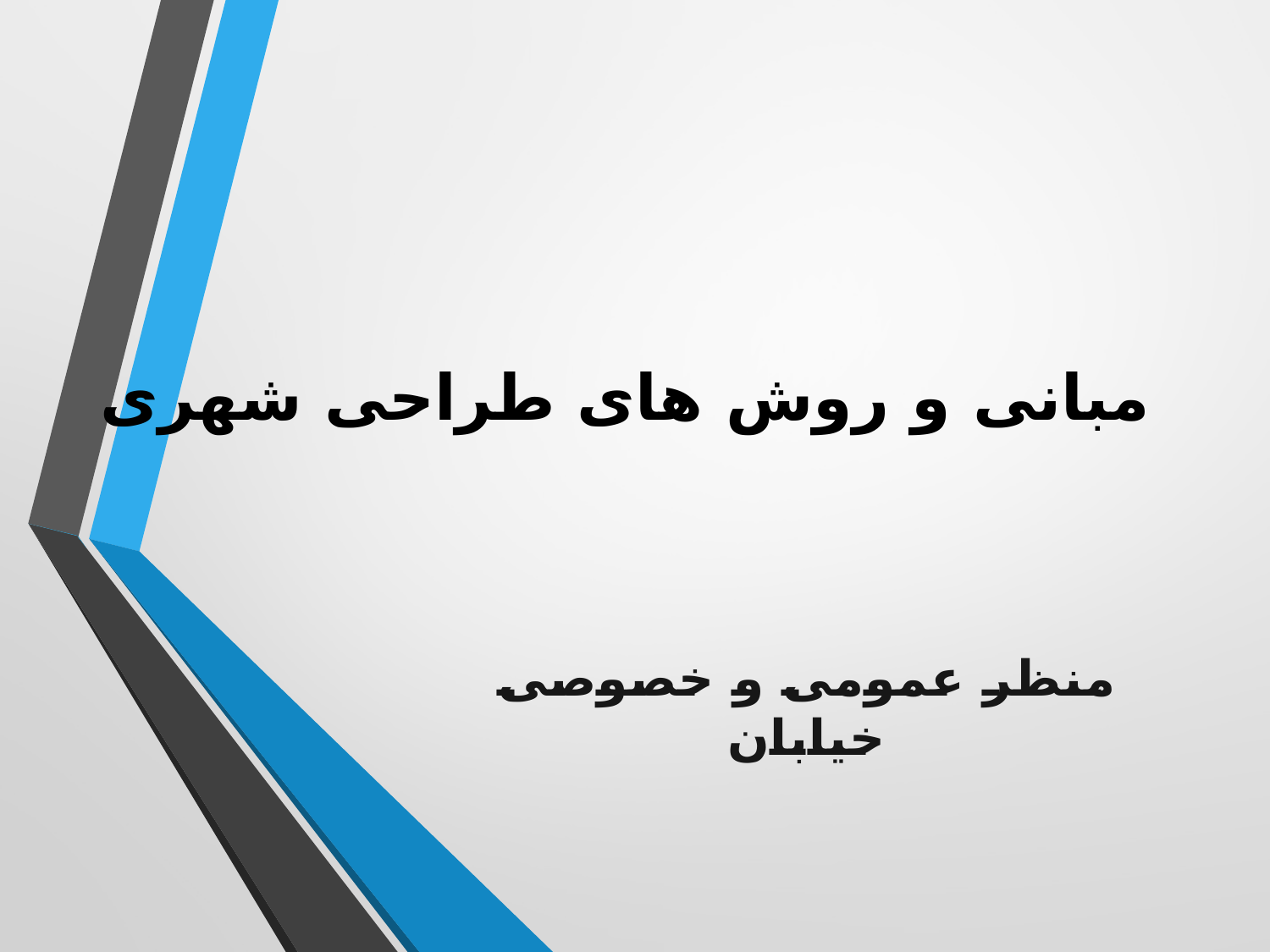

# مبانی و روش های طراحی شهری
منظر عمومی و خصوصی خیابان